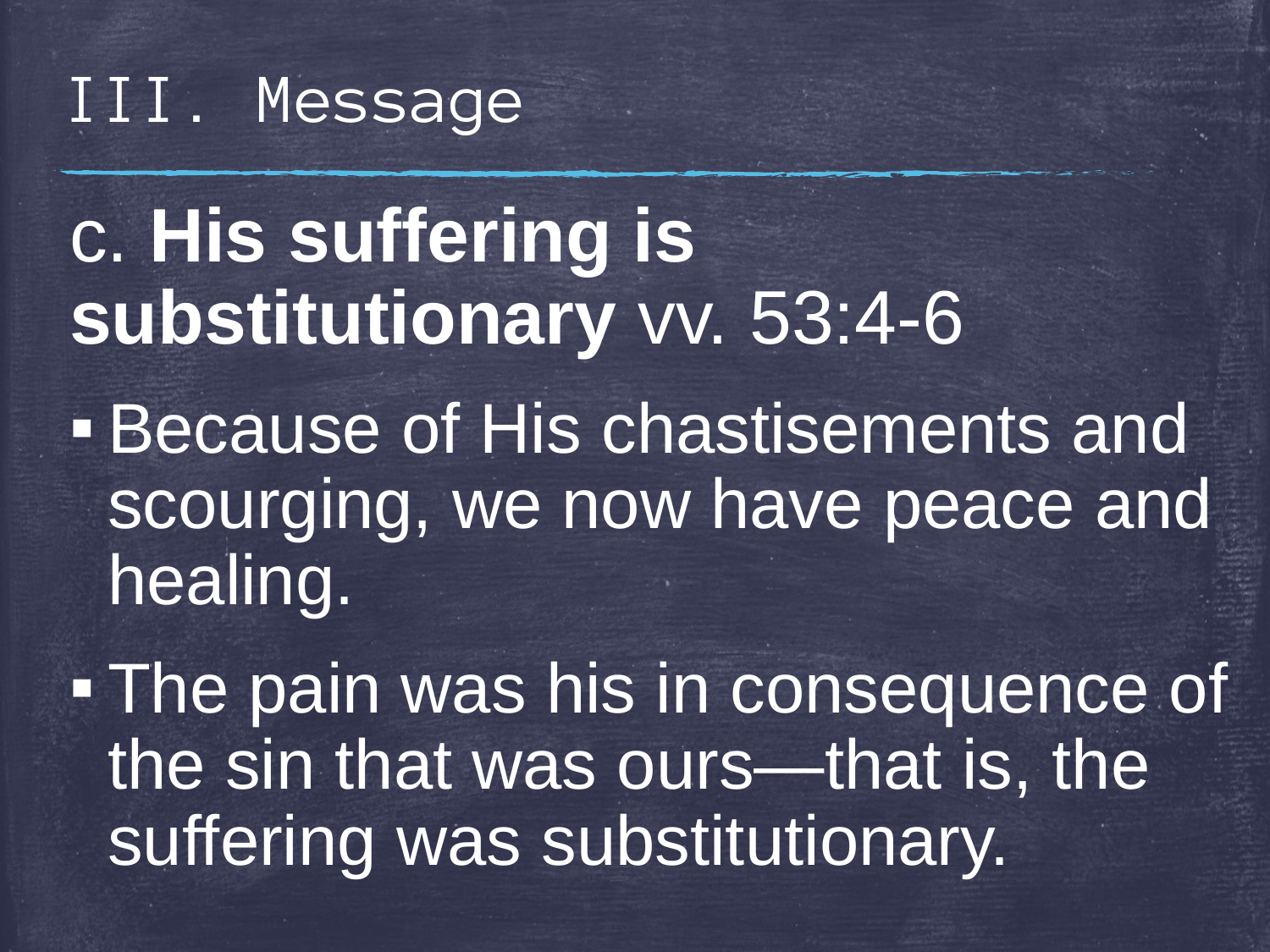

# III. Message
c. His suffering is substitutionary vv. 53:4-6
Because of His chastisements and scourging, we now have peace and healing.
The pain was his in consequence of the sin that was ours—that is, the suffering was substitutionary.